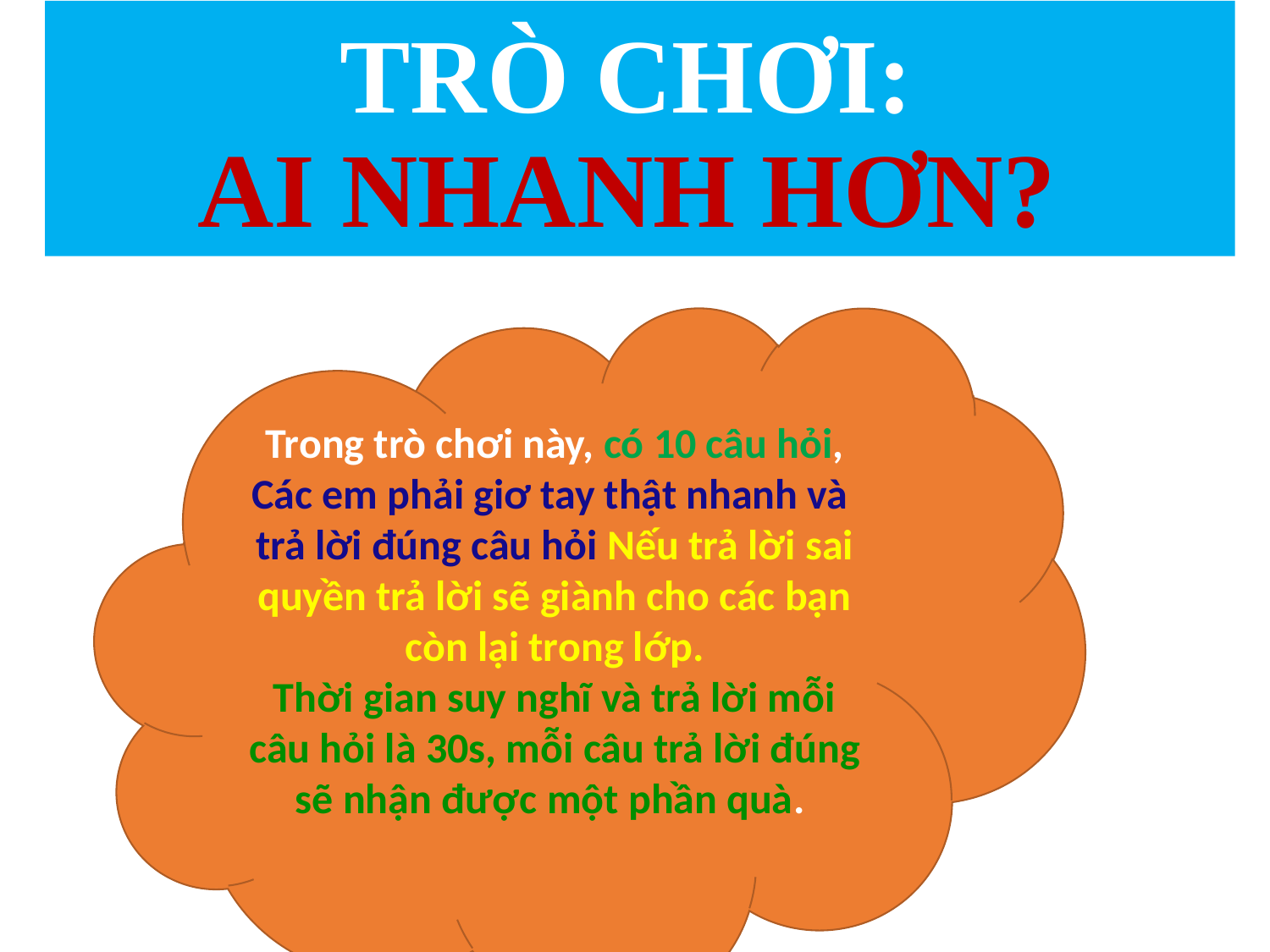

# TRÒ CHƠI: AI NHANH HƠN?
Trong trò chơi này, có 10 câu hỏi, Các em phải giơ tay thật nhanh và  trả lời đúng câu hỏi Nếu trả lời sai quyền trả lời sẽ giành cho các bạn còn lại trong lớp.
Thời gian suy nghĩ và trả lời mỗi câu hỏi là 30s, mỗi câu trả lời đúng sẽ nhận được một phần quà.